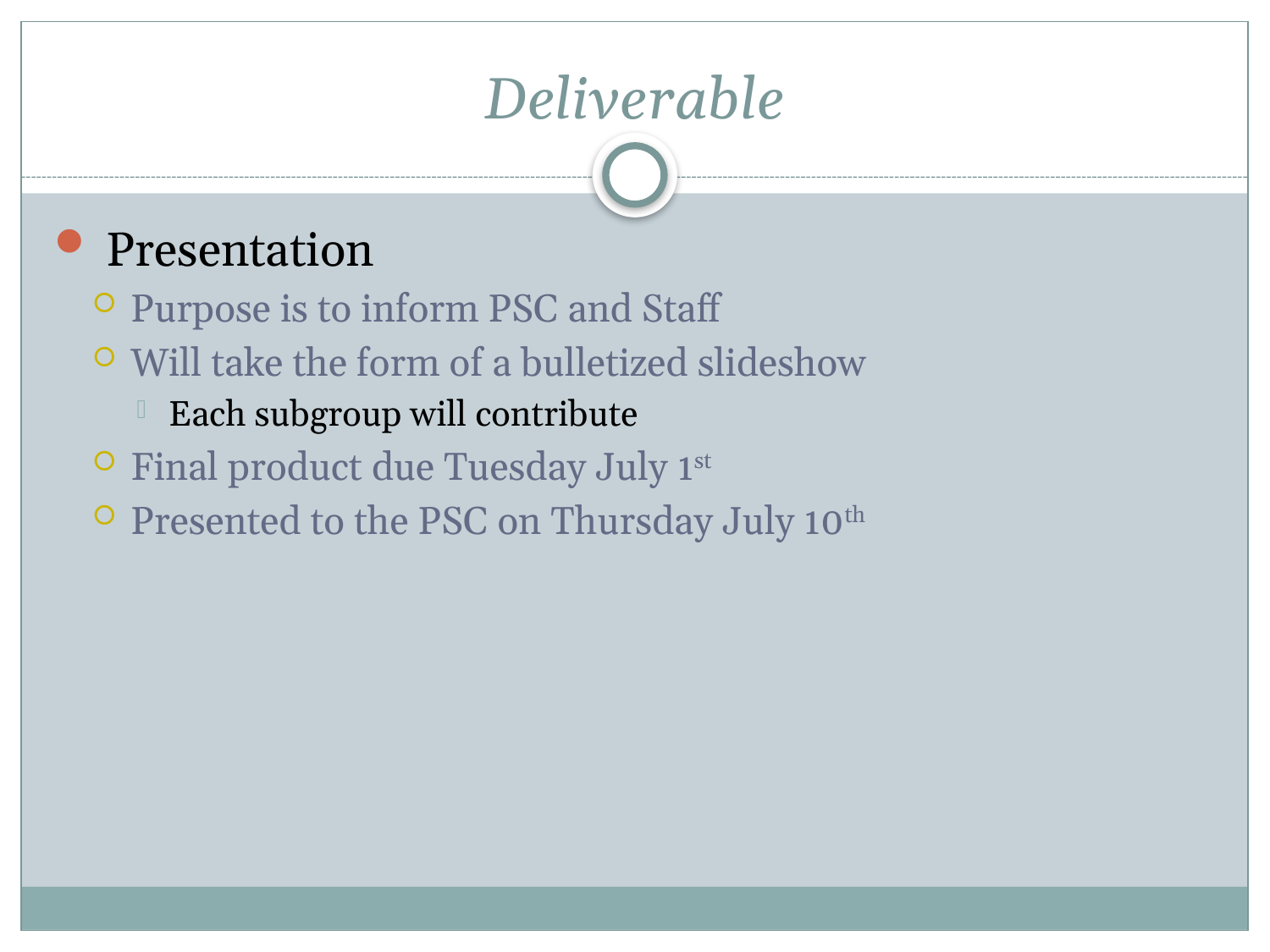

# Deliverable
 Presentation
Purpose is to inform PSC and Staff
Will take the form of a bulletized slideshow
Each subgroup will contribute
Final product due Tuesday July 1st
Presented to the PSC on Thursday July 10th